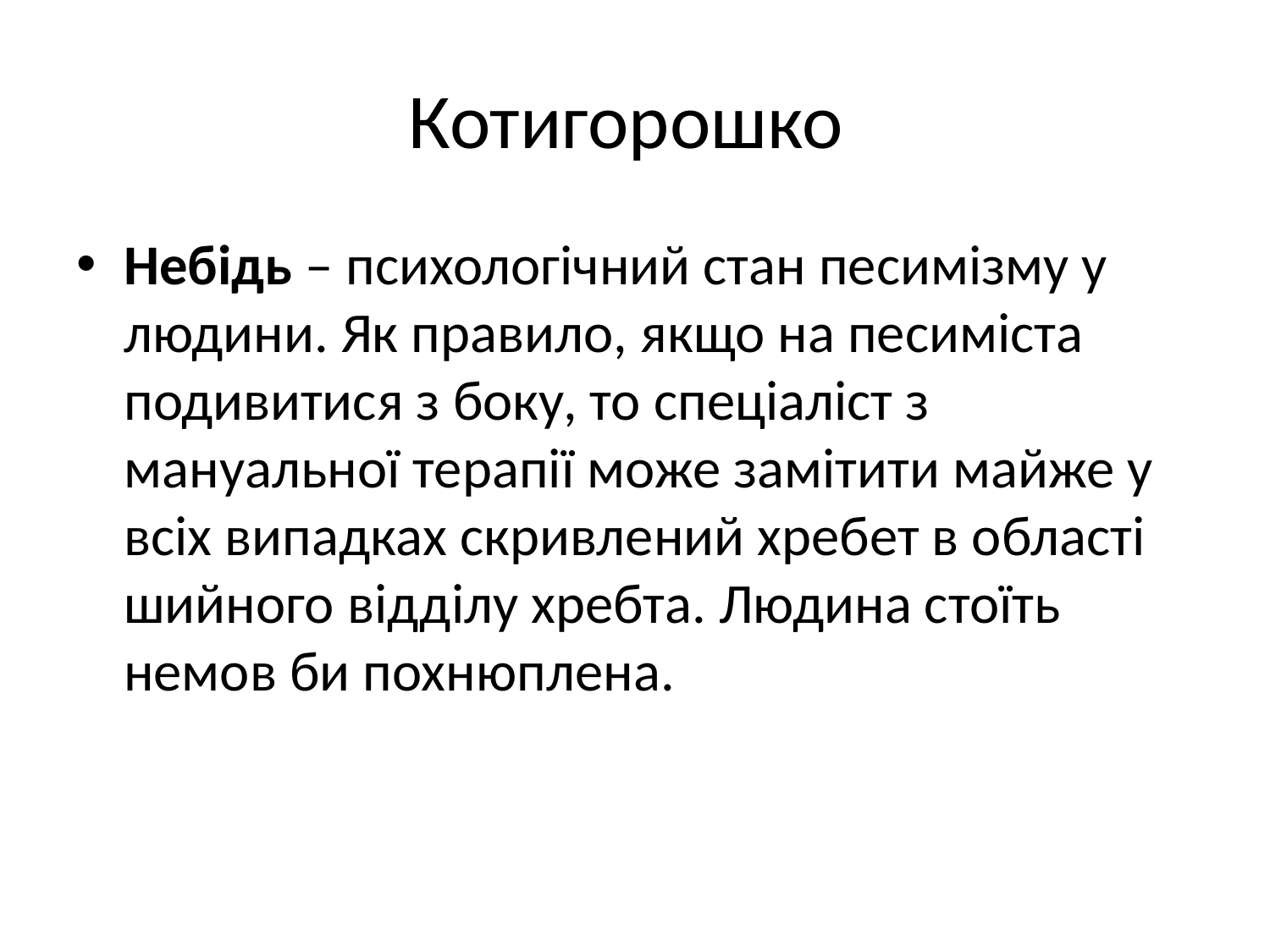

# Котигорошко
Небідь – психологічний стан песимізму у людини. Як правило, якщо на песиміста подивитися з боку, то спеціаліст з мануальної терапії може замітити майже у всіх випадках скривлений хребет в області шийного відділу хребта. Людина стоїть немов би похнюплена.